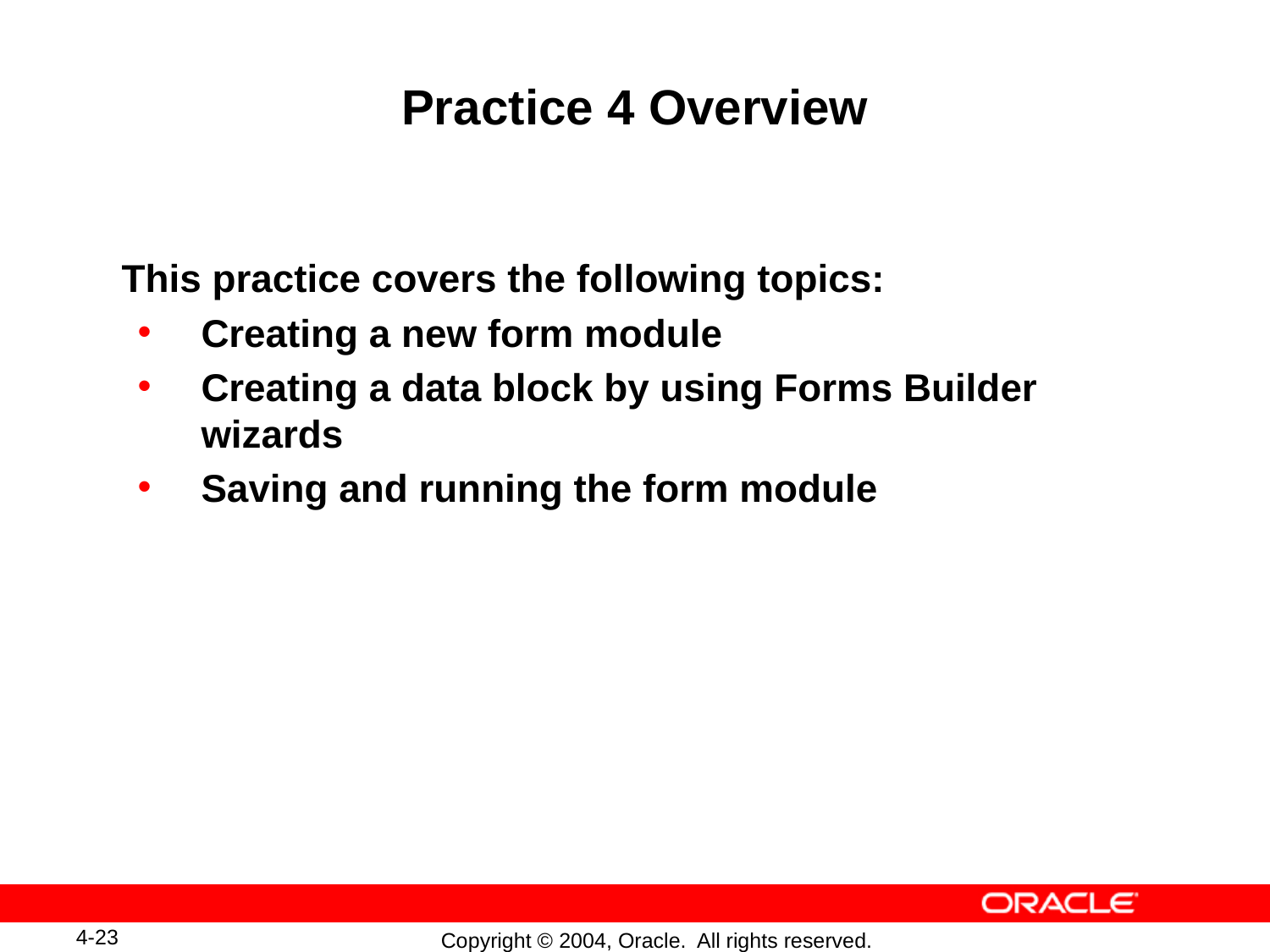

# Practice 4 Overview
This practice covers the following topics:
Creating a new form module
Creating a data block by using Forms Builder wizards
Saving and running the form module